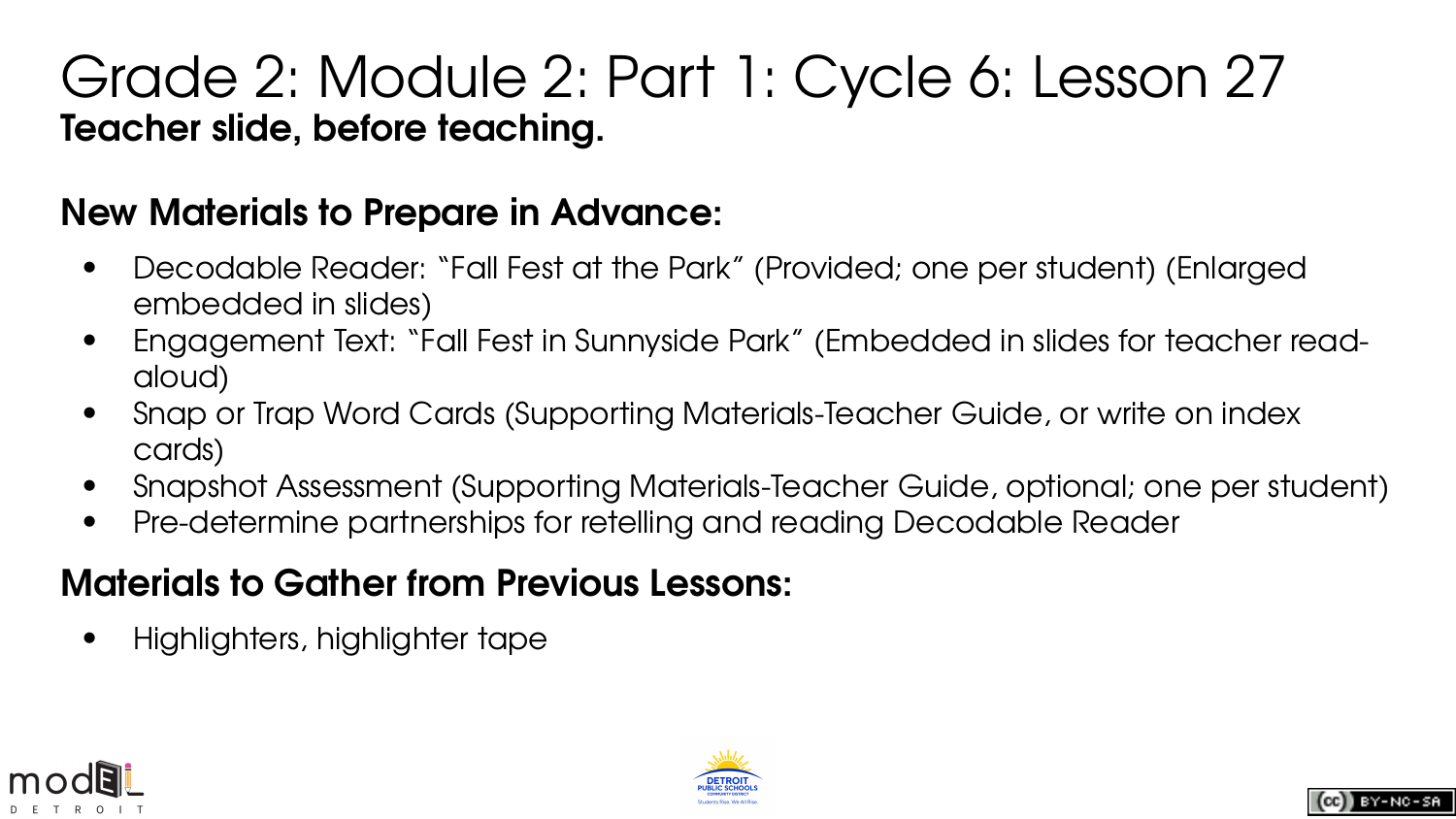

# Grade 2: Module 2: Part 1: Cycle 6: Lesson 27
Teacher slide, before teaching.
New Materials to Prepare in Advance:
Decodable Reader: “Fall Fest at the Park” (Provided; one per student) (Enlarged embedded in slides)
Engagement Text: “Fall Fest in Sunnyside Park” (Embedded in slides for teacher read-aloud)
Snap or Trap Word Cards (Supporting Materials-Teacher Guide, or write on index cards)
Snapshot Assessment (Supporting Materials-Teacher Guide, optional; one per student)
Pre-determine partnerships for retelling and reading Decodable Reader
Materials to Gather from Previous Lessons:
Highlighters, highlighter tape